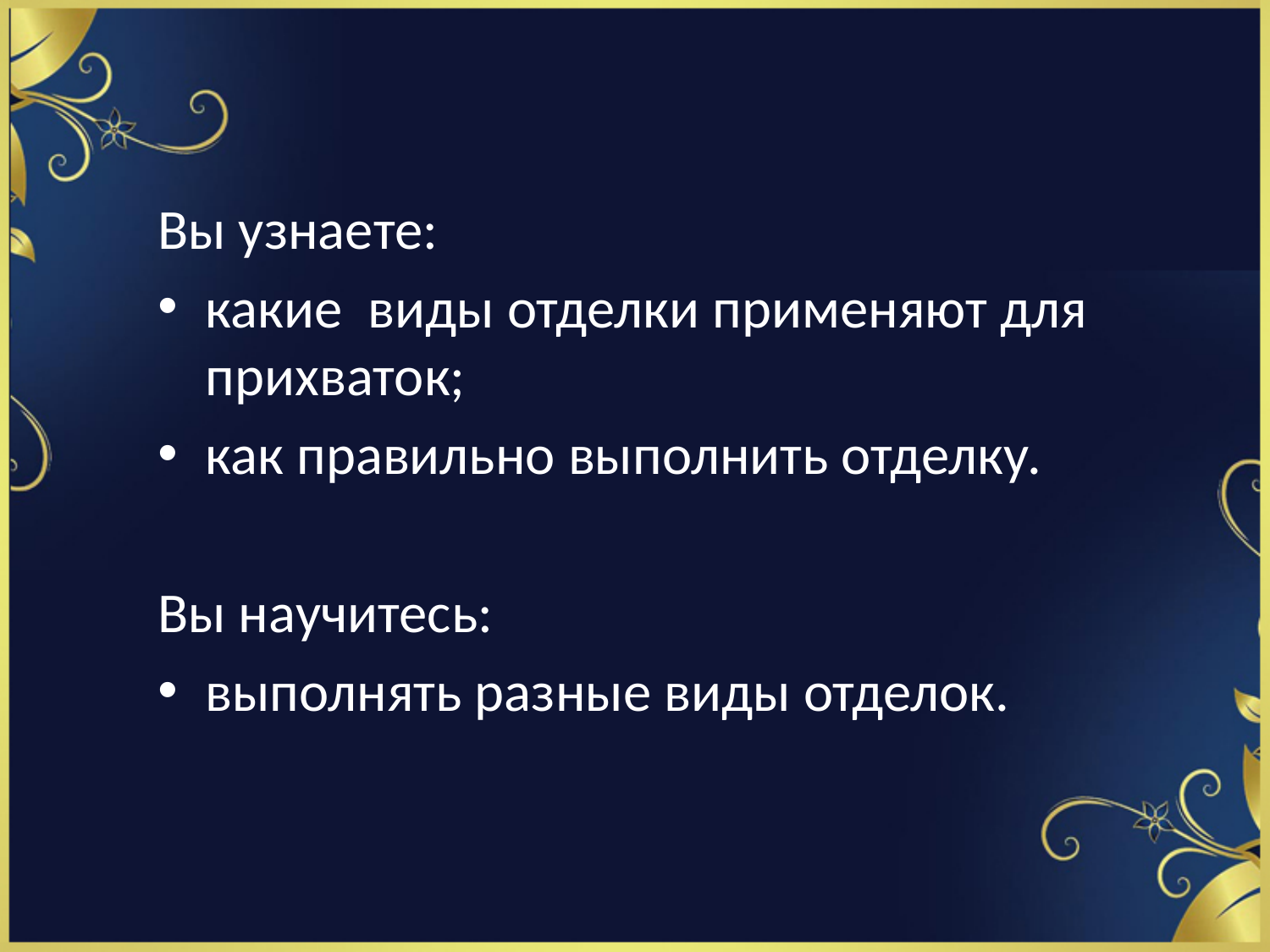

Вы узнаете:
какие  виды отделки применяют для прихваток;
как правильно выполнить отделку.

Вы научитесь:
выполнять разные виды отделок.